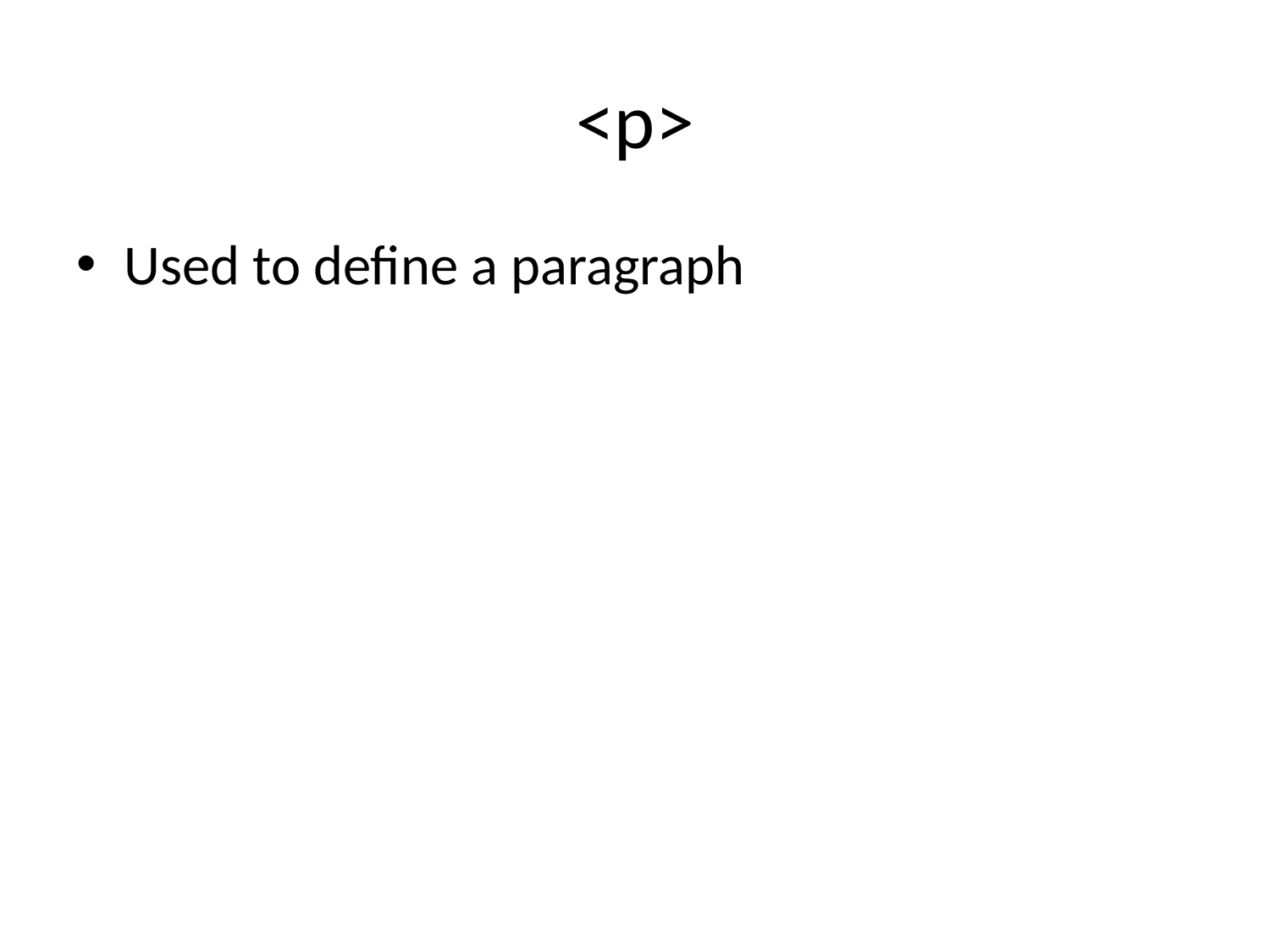

# <p>
Used to define a paragraph